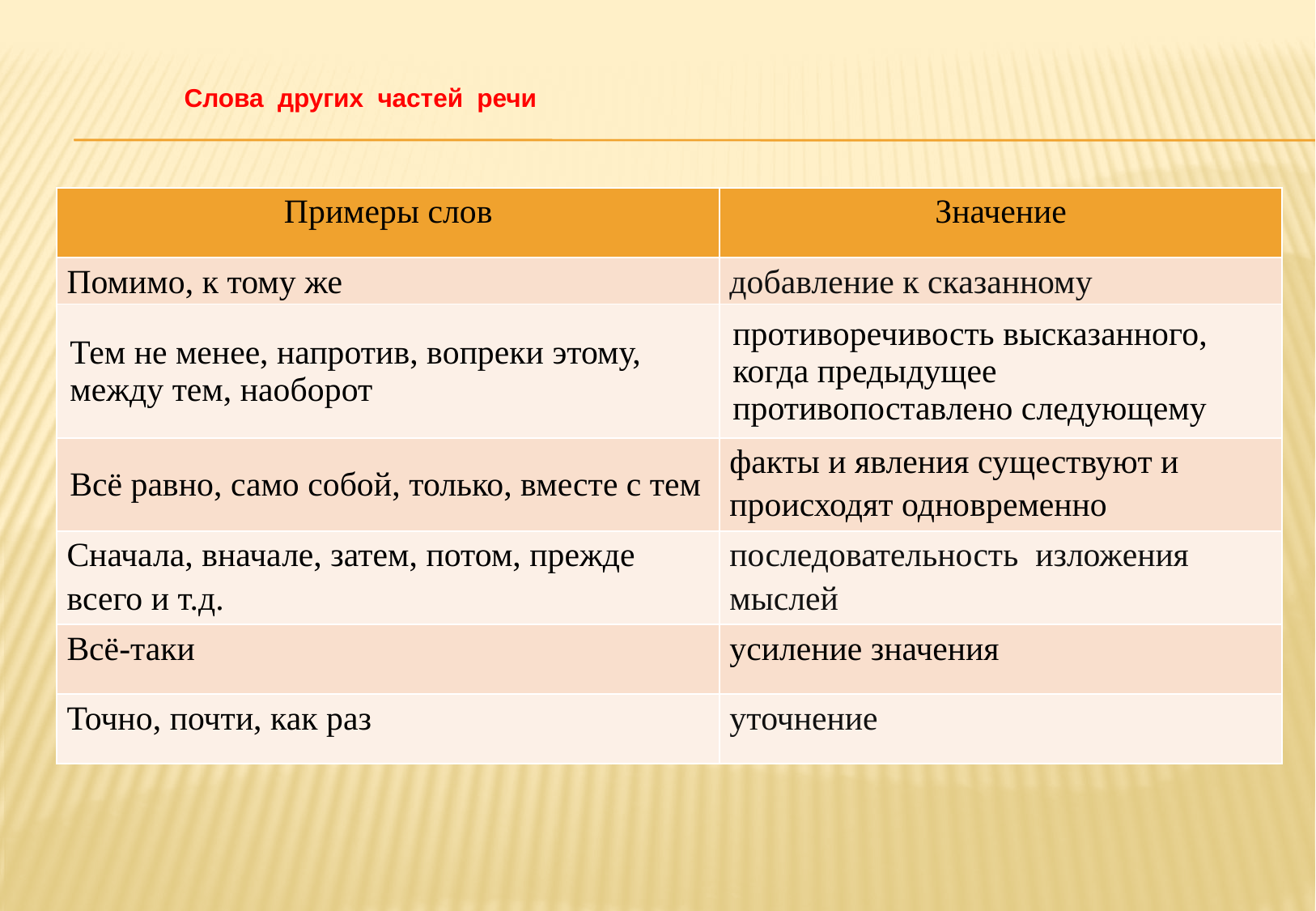

# Слова  других  частей  речи
| Примеры слов | Значение |
| --- | --- |
| Помимо, к тому же | добавление к сказанному |
| Тем не менее, напротив, вопреки этому, между тем, наоборот | противоречивость высказанного, когда предыдущее противопоставлено следующему |
| Всё равно, само собой, только, вместе с тем | факты и явления существуют и происходят одновременно |
| Сначала, вначале, затем, потом, прежде всего и т.д. | последовательность изложения мыслей |
| Всё-таки | усиление значения |
| Точно, почти, как раз | уточнение |
30